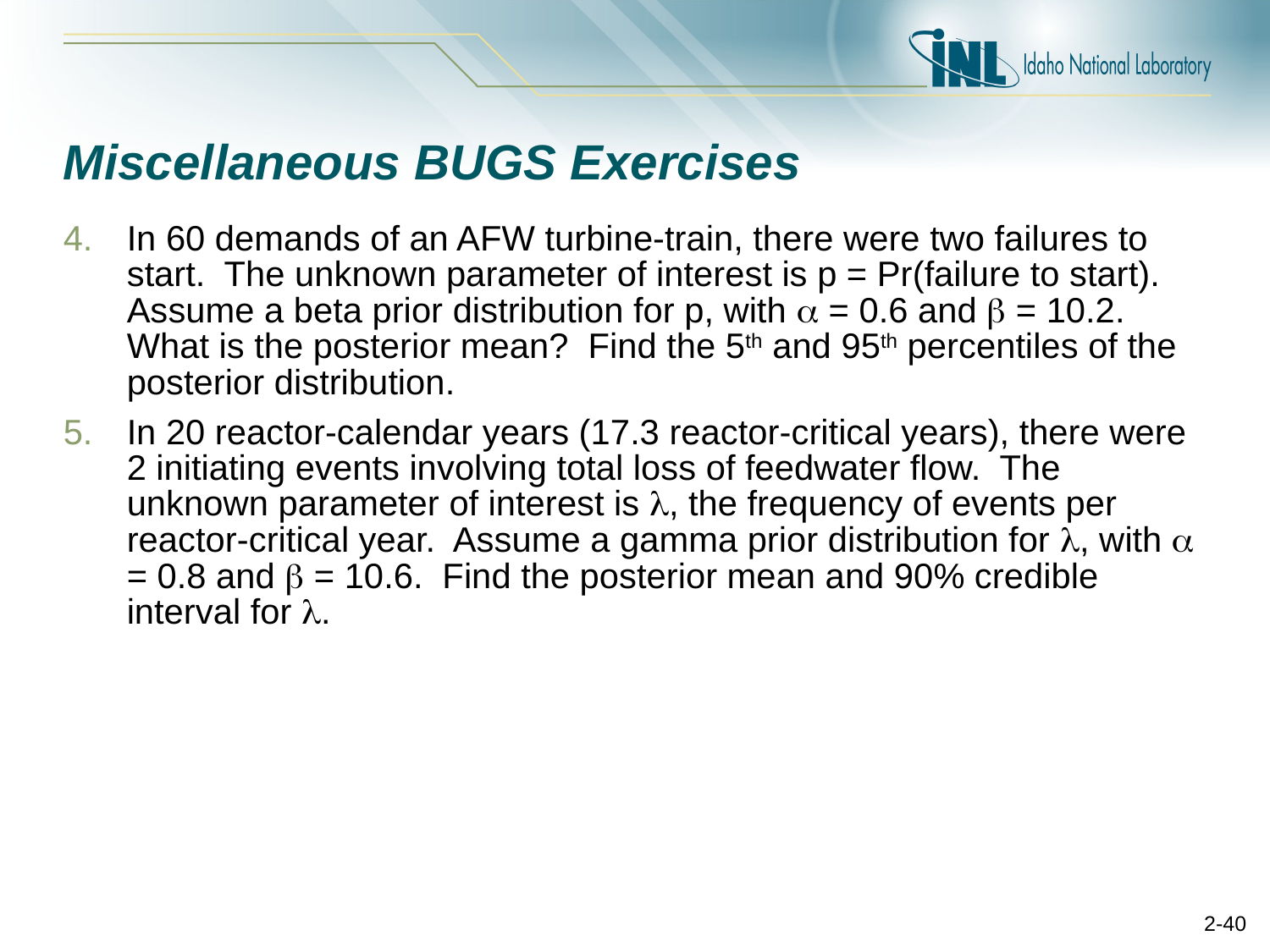

# Miscellaneous BUGS Exercises
In 60 demands of an AFW turbine-train, there were two failures to start.  The unknown parameter of interest is p = Pr(failure to start).  Assume a beta prior distribution for p, with α = 0.6 and β = 10.2.  What is the posterior mean?  Find the 5th and 95th percentiles of the posterior distribution.
In 20 reactor-calendar years (17.3 reactor-critical years), there were 2 initiating events involving total loss of feedwater flow.  The unknown parameter of interest is λ, the frequency of events per reactor-critical year.  Assume a gamma prior distribution for λ, with α = 0.8 and β = 10.6.  Find the posterior mean and 90% credible interval for λ.

2-40